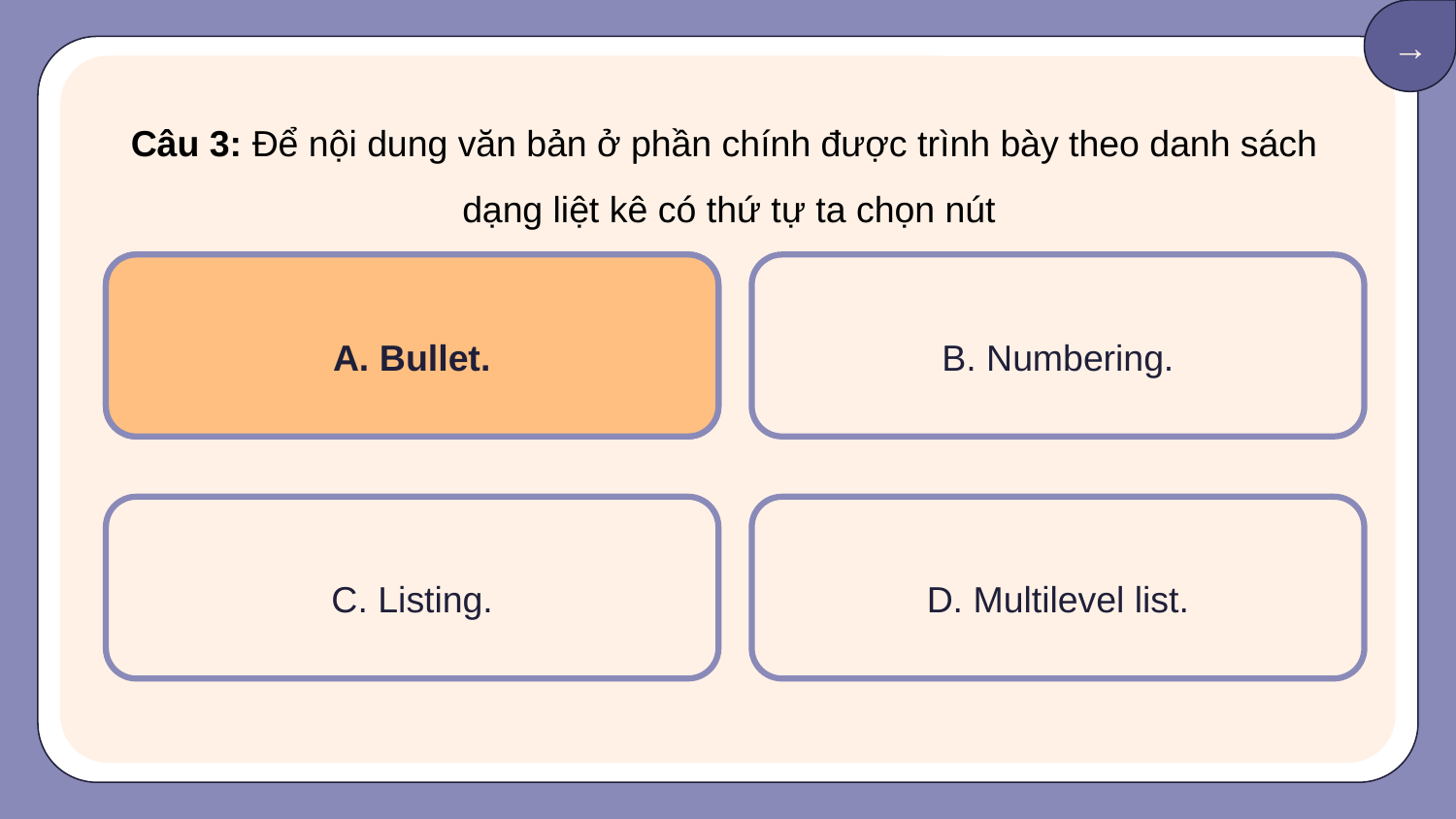

→
Câu 3: Để nội dung văn bản ở phần chính được trình bày theo danh sách
dạng liệt kê có thứ tự ta chọn nút
A. Bullet.
B. Numbering.
A. Bullet.
C. Listing.
D. Multilevel list.